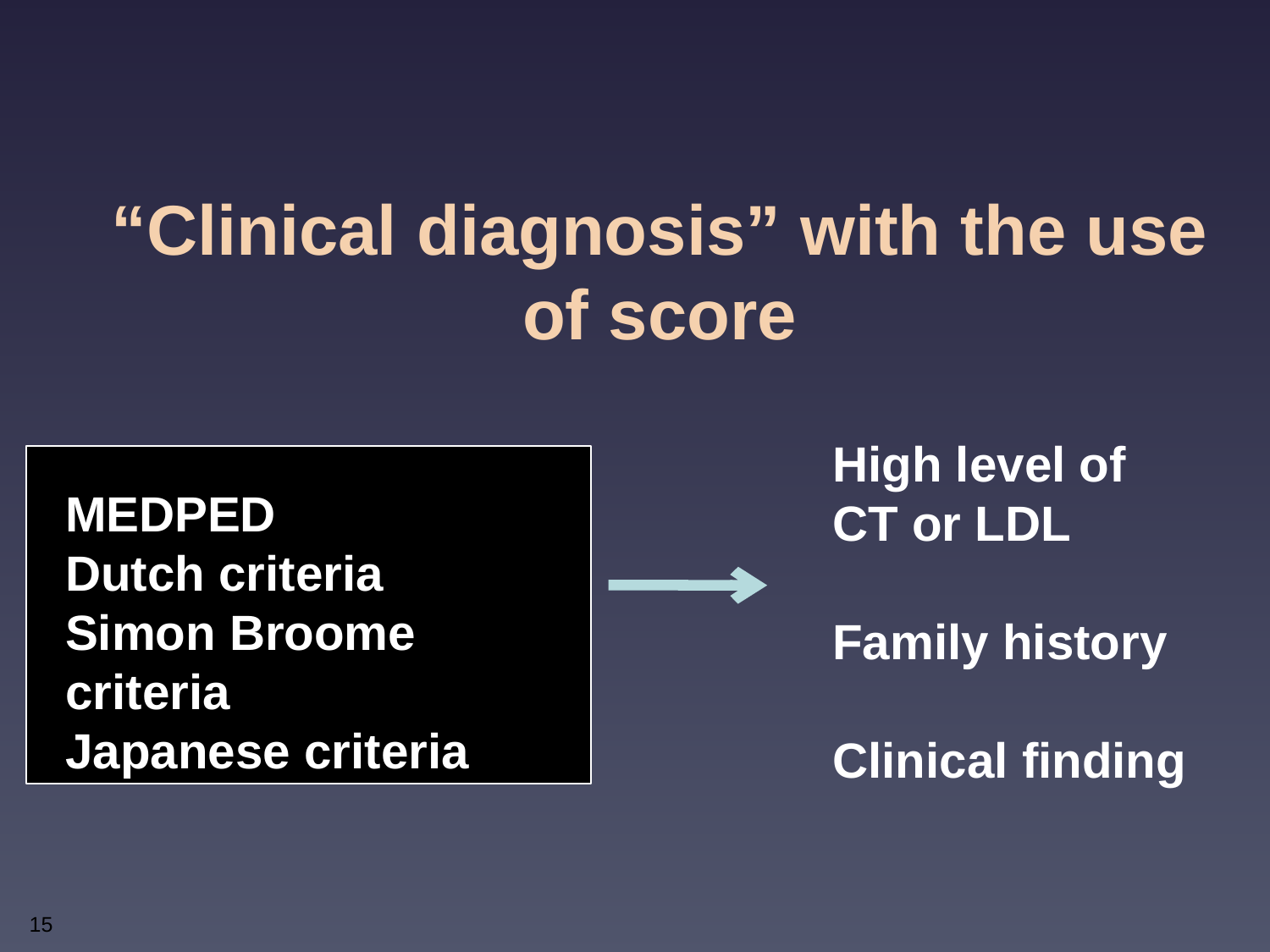

# “Clinical diagnosis” with the use of score
High level of CT or LDL

Family history

Clinical finding

MEDPED
Dutch criteria
Simon Broome criteria
Japanese criteria